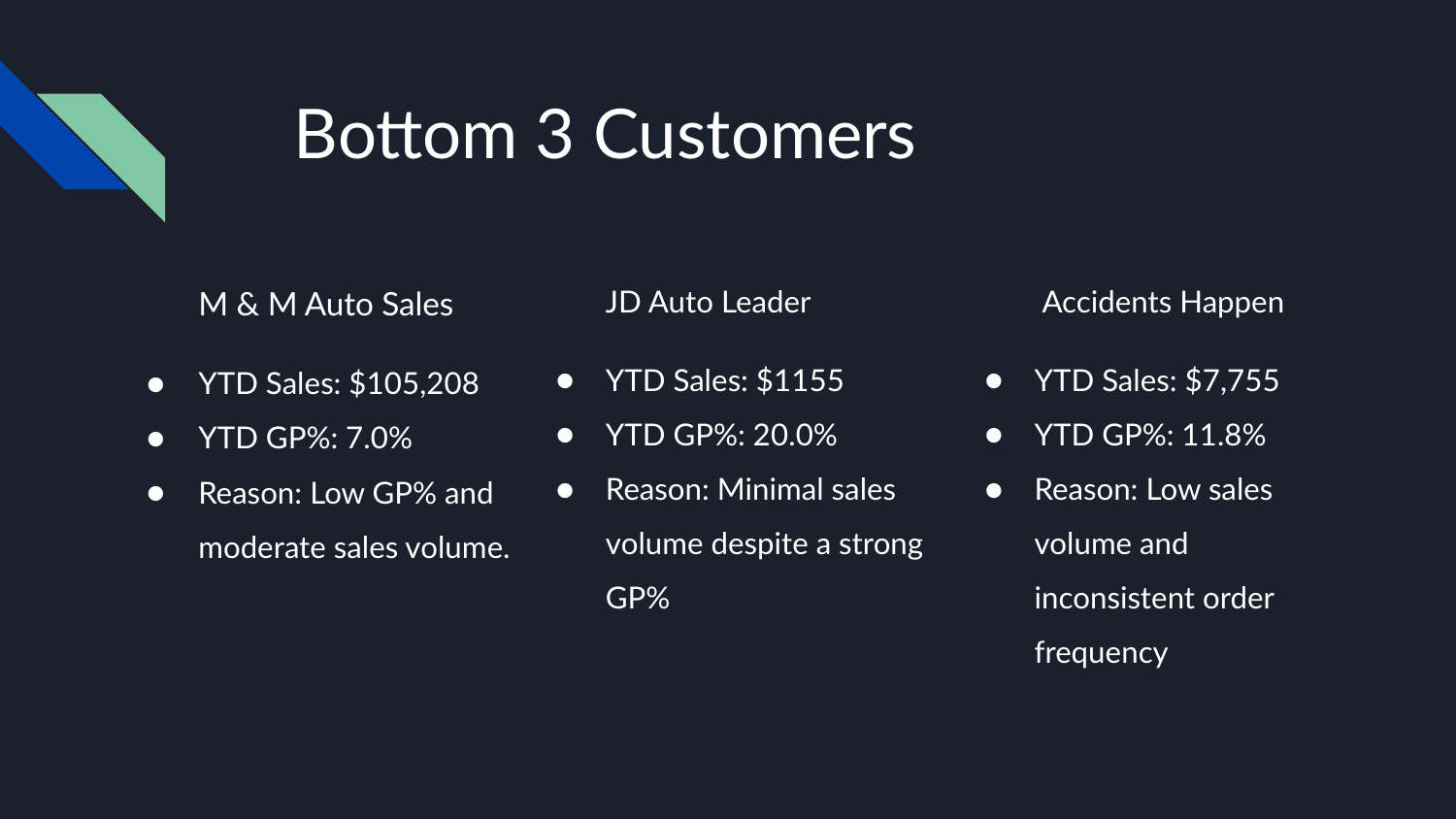

# Bottom 3 Customers
M & M Auto Sales
YTD Sales: $105,208
YTD GP%: 7.0%
Reason: Low GP% and moderate sales volume.

JD Auto Leader
YTD Sales: $1155
YTD GP%: 20.0%
Reason: Minimal sales volume despite a strong GP%

 Accidents Happen
YTD Sales: $7,755
YTD GP%: 11.8%
Reason: Low sales volume and inconsistent order frequency